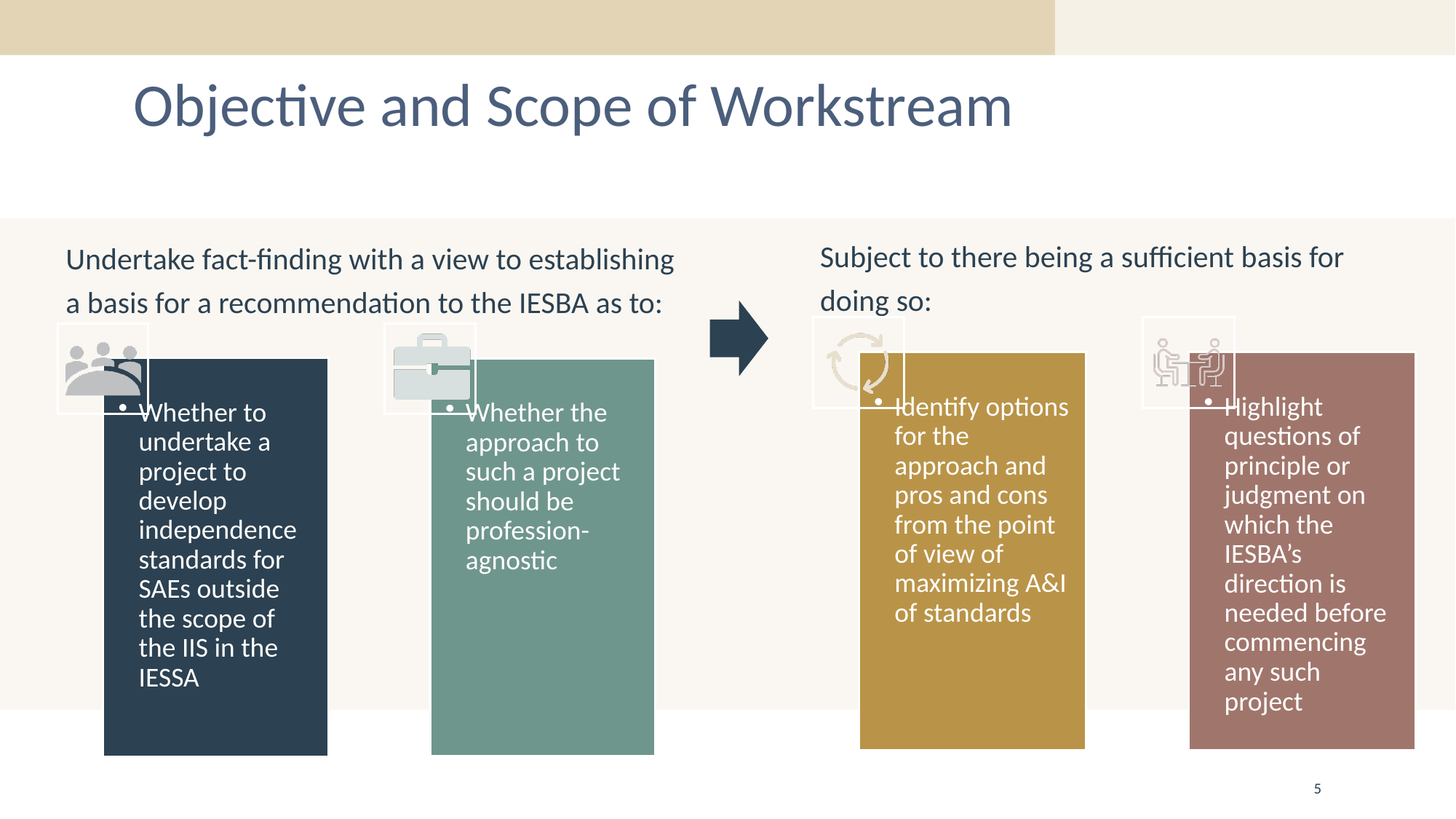

# Objective and Scope of Workstream
Subject to there being a sufficient basis for doing so:
Undertake fact-finding with a view to establishing a basis for a recommendation to the IESBA as to:

Identify options for the approach and pros and cons from the point of view of maximizing A&I of standards

Highlight questions of principle or judgment on which the IESBA’s direction is needed before commencing any such project

Whether to undertake a project to develop independence standards for SAEs outside the scope of the IIS in the IESSA

Whether the approach to such a project should be profession-agnostic

5